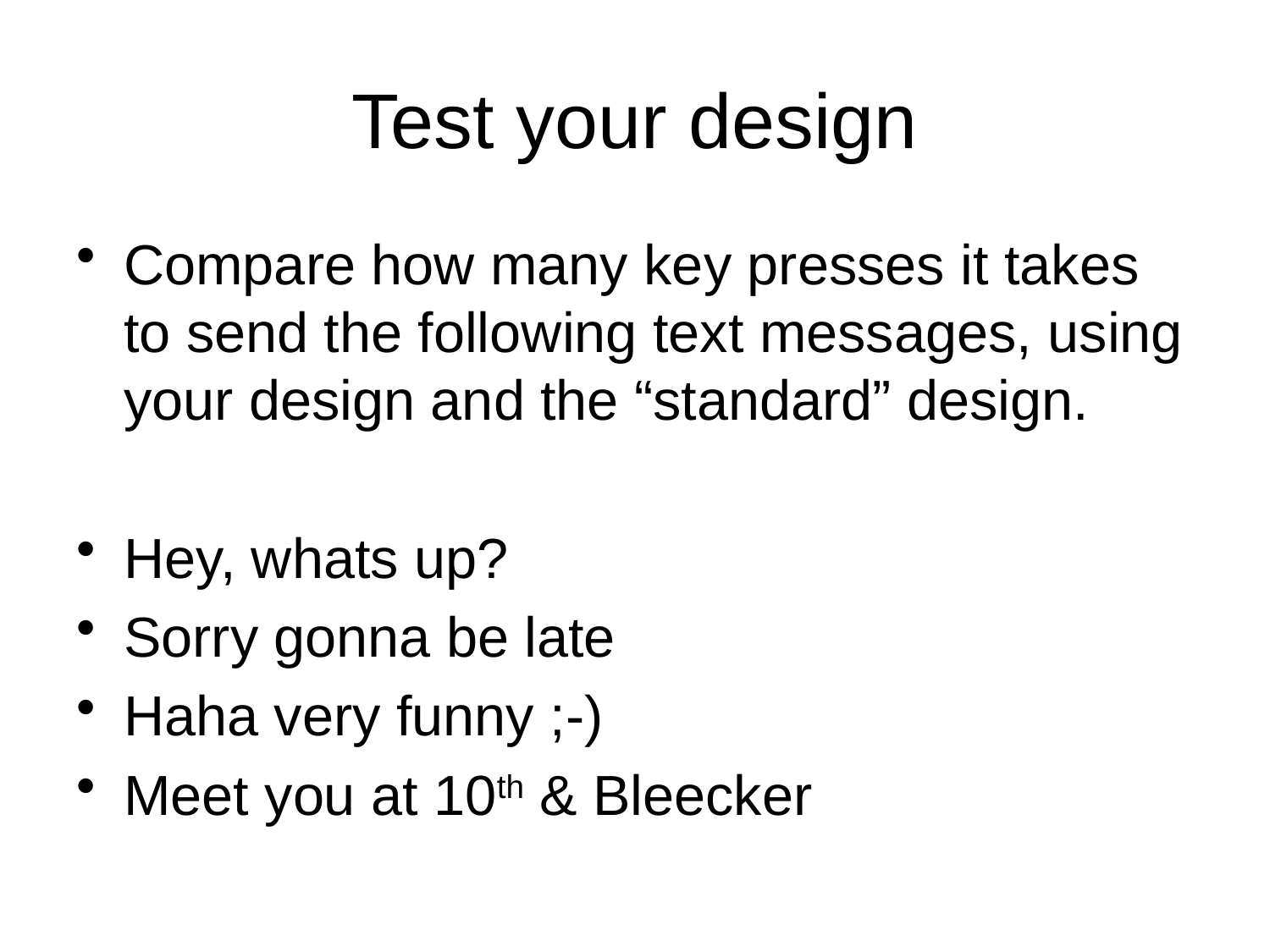

# Test your design
Compare how many key presses it takes to send the following text messages, using your design and the “standard” design.

Hey, whats up?
Sorry gonna be late
Haha very funny ;-)
Meet you at 10th & Bleecker